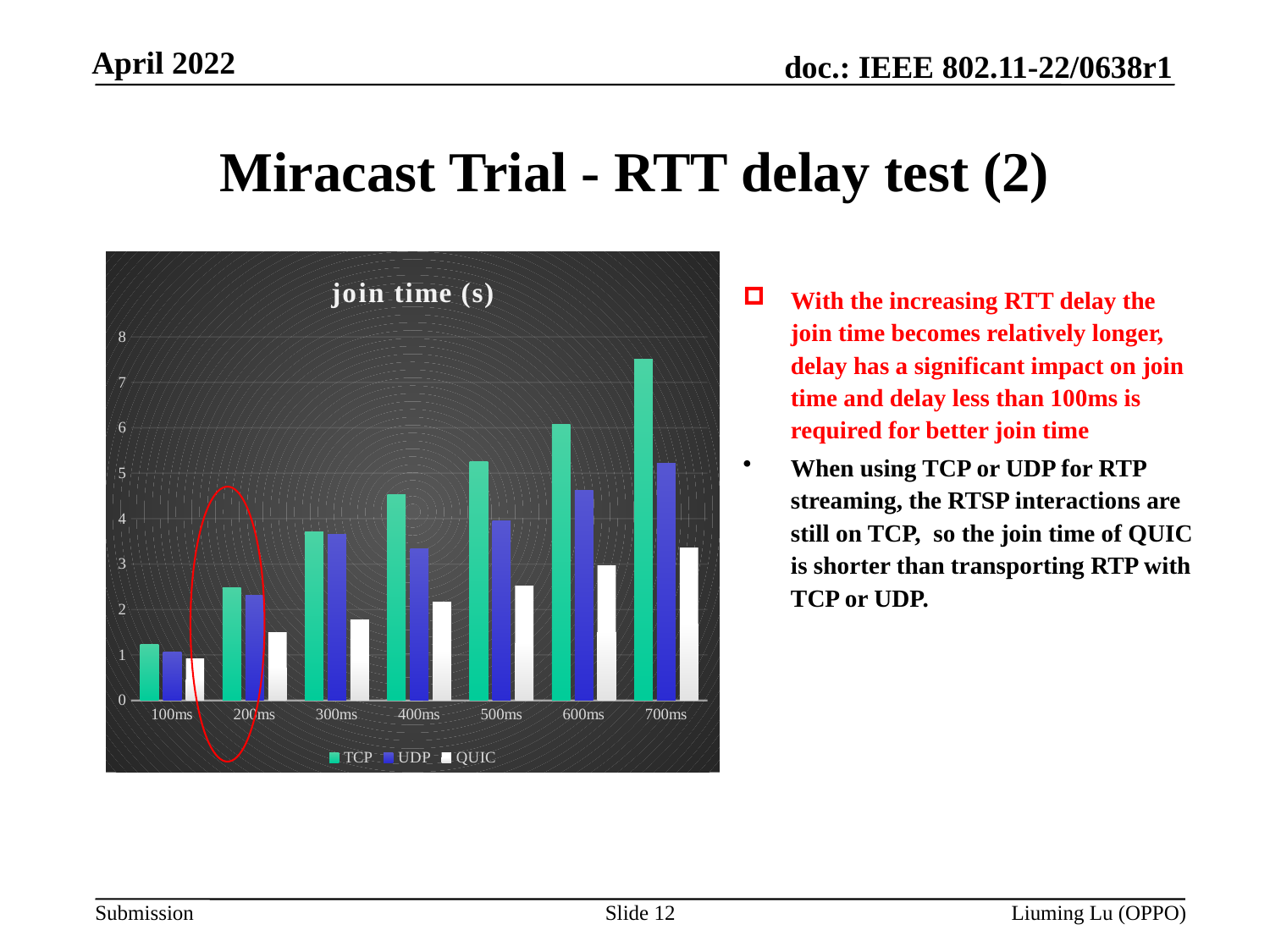

# Miracast Trial - RTT delay test (2)

### Chart: join time (s)

| Category | TCP | UDP | QUIC |
|---|---|---|---|
| 100ms | 1.2295 | 1.0661 | 0.9195 |
| 200ms | 2.4856 | 2.3133 | 1.4913 |
| 300ms | 3.7007 | 3.6564 | 1.7778 |
| 400ms | 4.5372 | 3.3317 | 2.1663 |
| 500ms | 5.2473 | 3.9466 | 2.5155 |
| 600ms | 6.0791 | 4.6131 | 2.9691 |
| 700ms | 7.5015 | 5.2219 | 3.3564 |
With the increasing RTT delay the join time becomes relatively longer, delay has a significant impact on join time and delay less than 100ms is required for better join time
When using TCP or UDP for RTP streaming, the RTSP interactions are still on TCP,  so the join time of QUIC is shorter than transporting RTP with TCP or UDP.

Slide 12
Liuming Lu (OPPO)